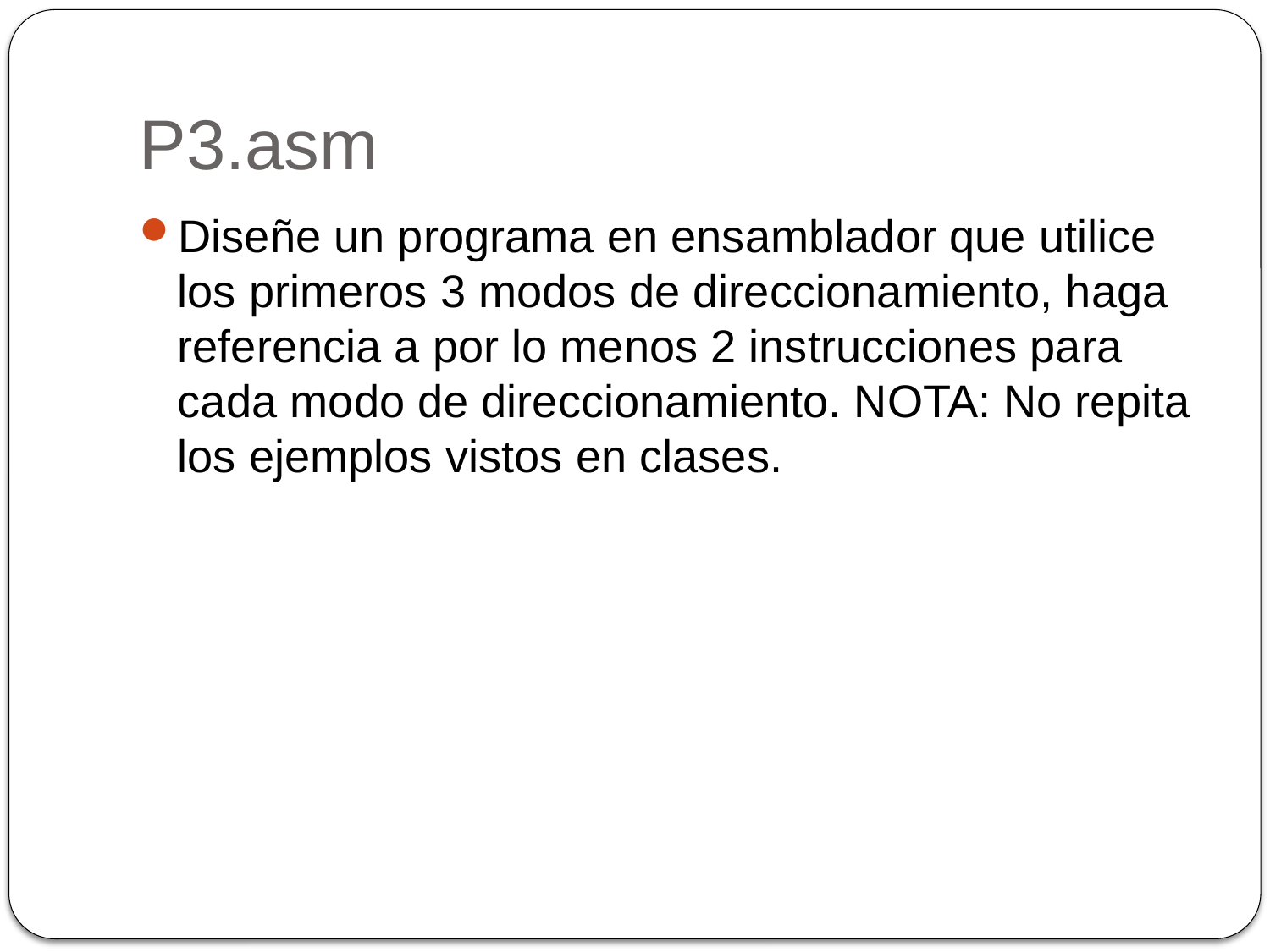

# P3.asm
Diseñe un programa en ensamblador que utilice los primeros 3 modos de direccionamiento, haga referencia a por lo menos 2 instrucciones para cada modo de direccionamiento. NOTA: No repita los ejemplos vistos en clases.